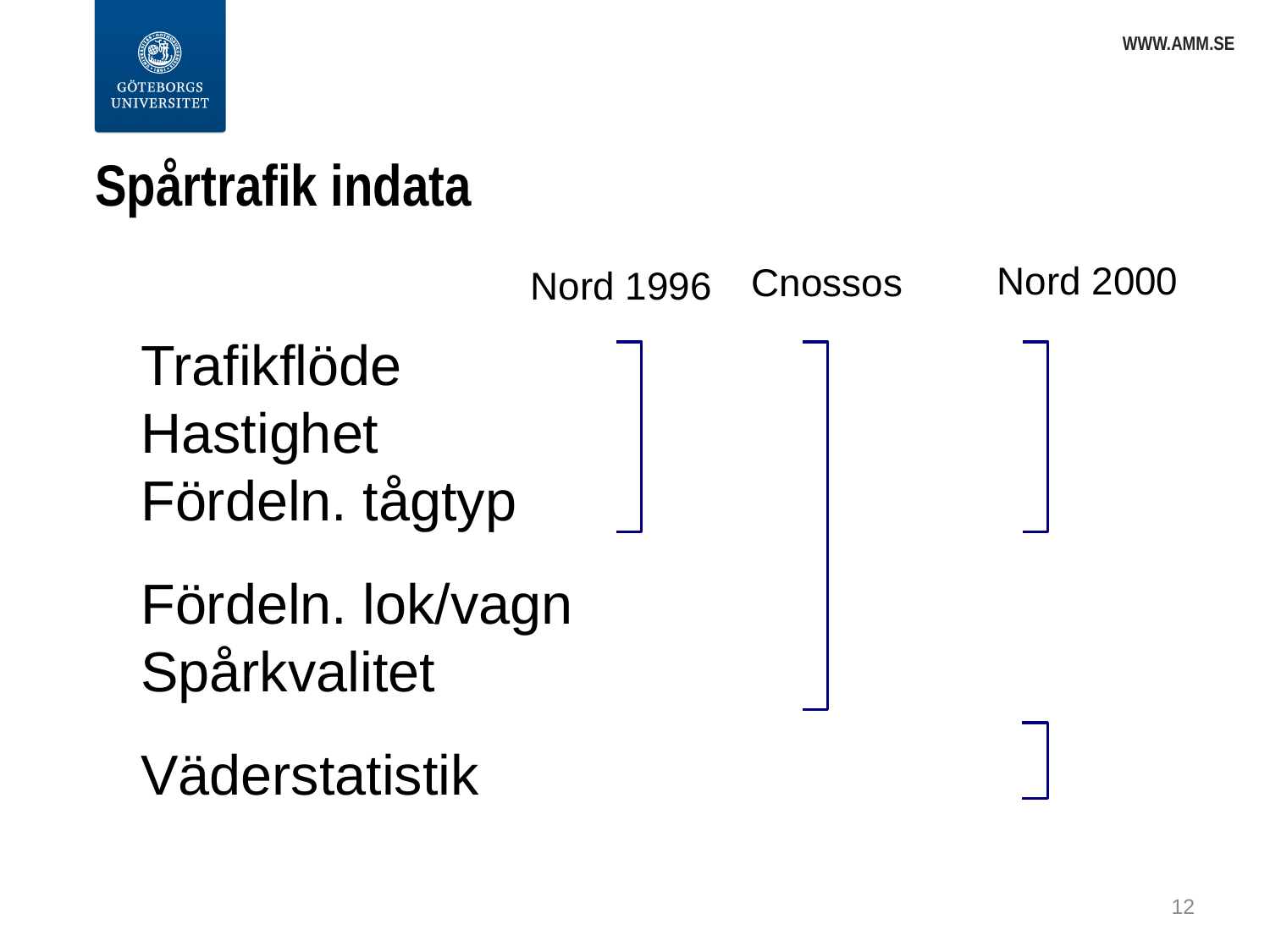

www.amm.se
# Spårtrafik indata
Nord 2000
Cnossos
Nord 1996
Trafikflöde
Hastighet
Fördeln. tågtyp
Fördeln. lok/vagn
Spårkvalitet
Väderstatistik

12